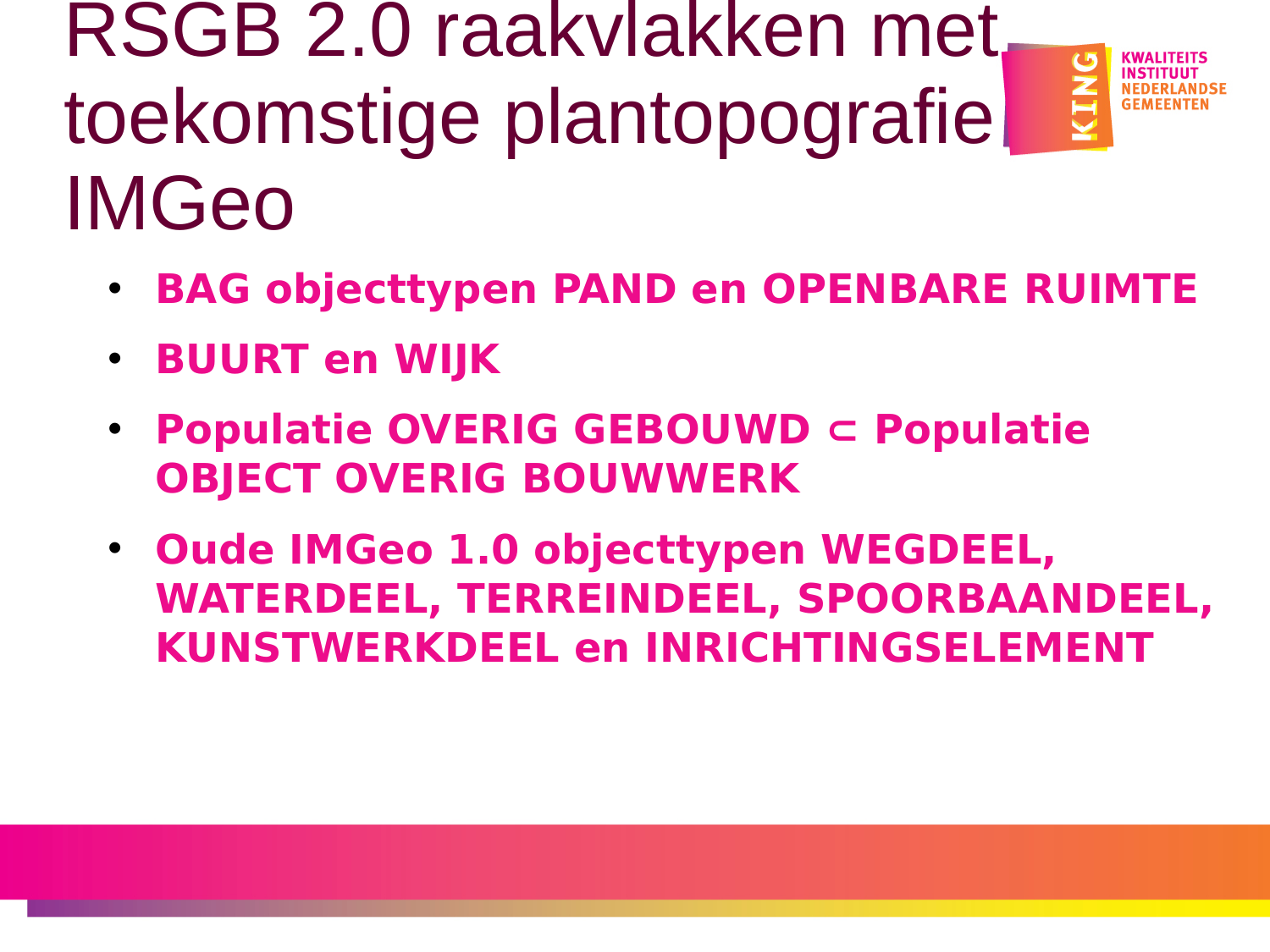

# RSGB 2.0 raakvlakken met toekomstige plantopografie IMGeo
BAG objecttypen PAND en OPENBARE RUIMTE
BUURT en WIJK
Populatie OVERIG GEBOUWD ⊂ Populatie OBJECT OVERIG BOUWWERK
Oude IMGeo 1.0 objecttypen WEGDEEL, WATERDEEL, TERREINDEEL, SPOORBAANDEEL, KUNSTWERKDEEL en INRICHTINGSELEMENT